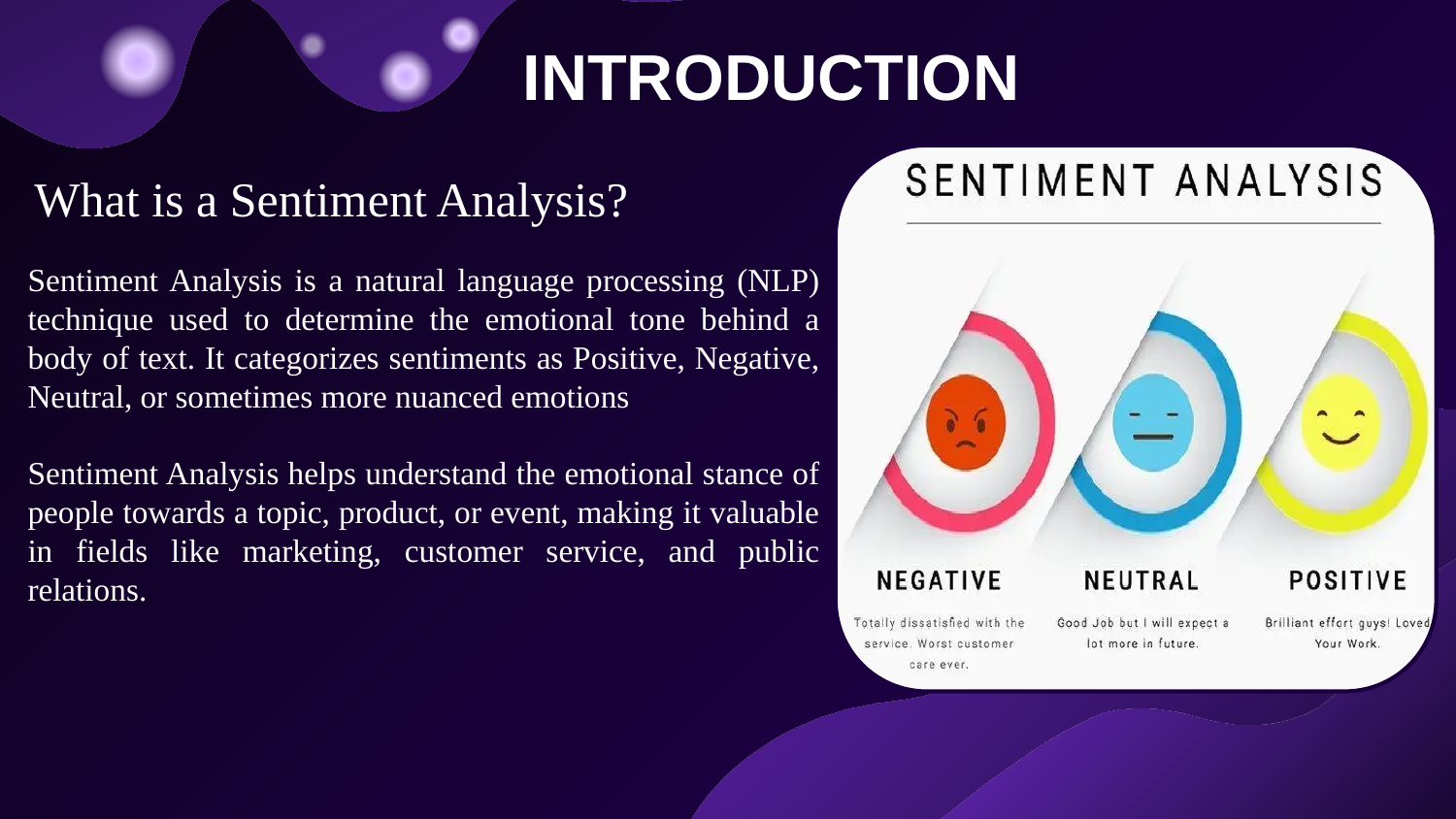

INTRODUCTION
# What is a Sentiment Analysis?

Sentiment Analysis is a natural language processing (NLP) technique used to determine the emotional tone behind a body of text. It categorizes sentiments as Positive, Negative, Neutral, or sometimes more nuanced emotions

Sentiment Analysis helps understand the emotional stance of people towards a topic, product, or event, making it valuable in fields like marketing, customer service, and public relations.